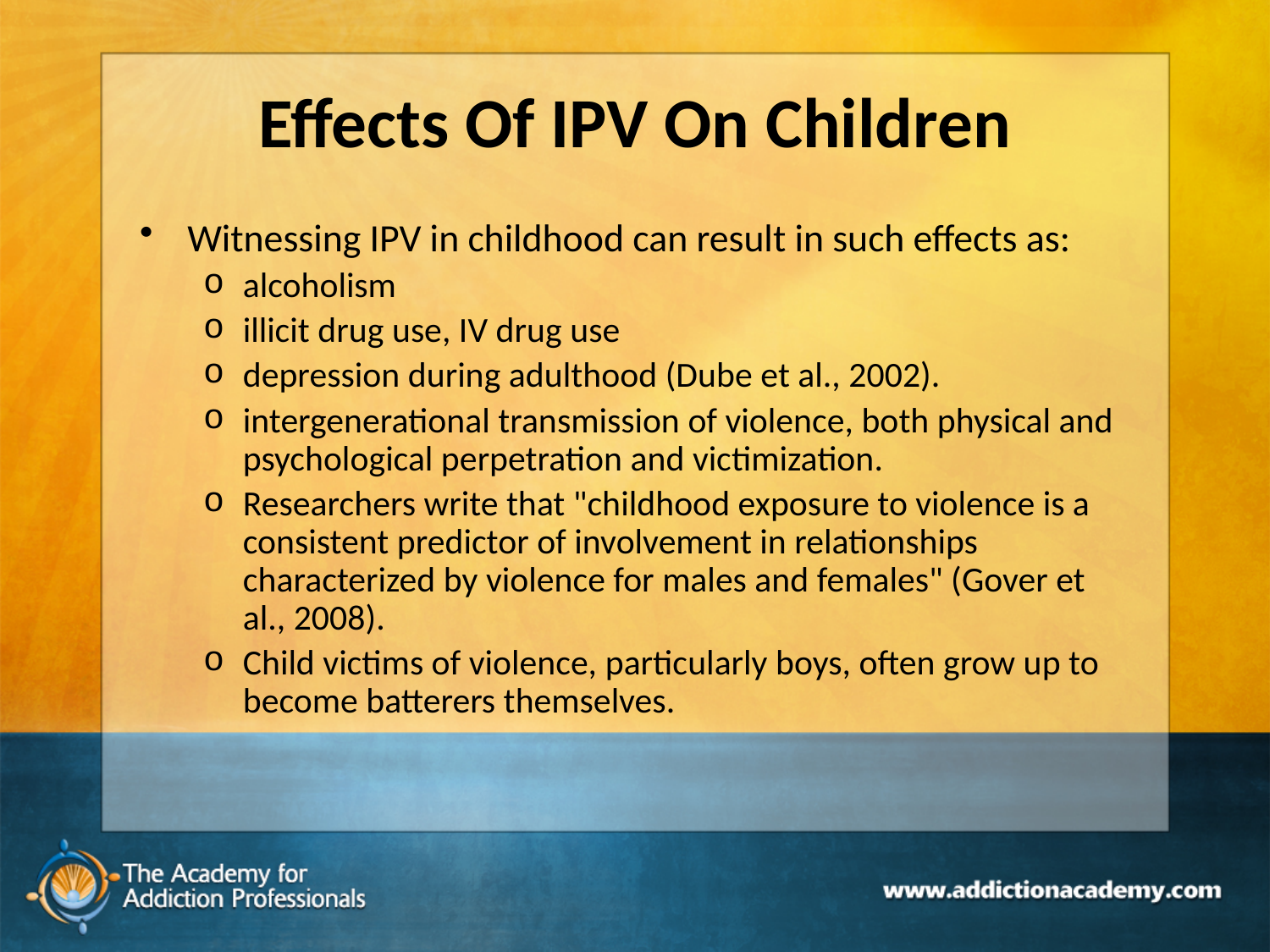

# Effects Of IPV On Children
Witnessing IPV in childhood can result in such effects as:
alcoholism
illicit drug use, IV drug use
depression during adulthood (Dube et al., 2002).
intergenerational transmission of violence, both physical and psychological perpetration and victimization.
Researchers write that "childhood exposure to violence is a consistent predictor of involvement in relationships characterized by violence for males and females" (Gover et al., 2008).
Child victims of violence, particularly boys, often grow up to become batterers themselves.